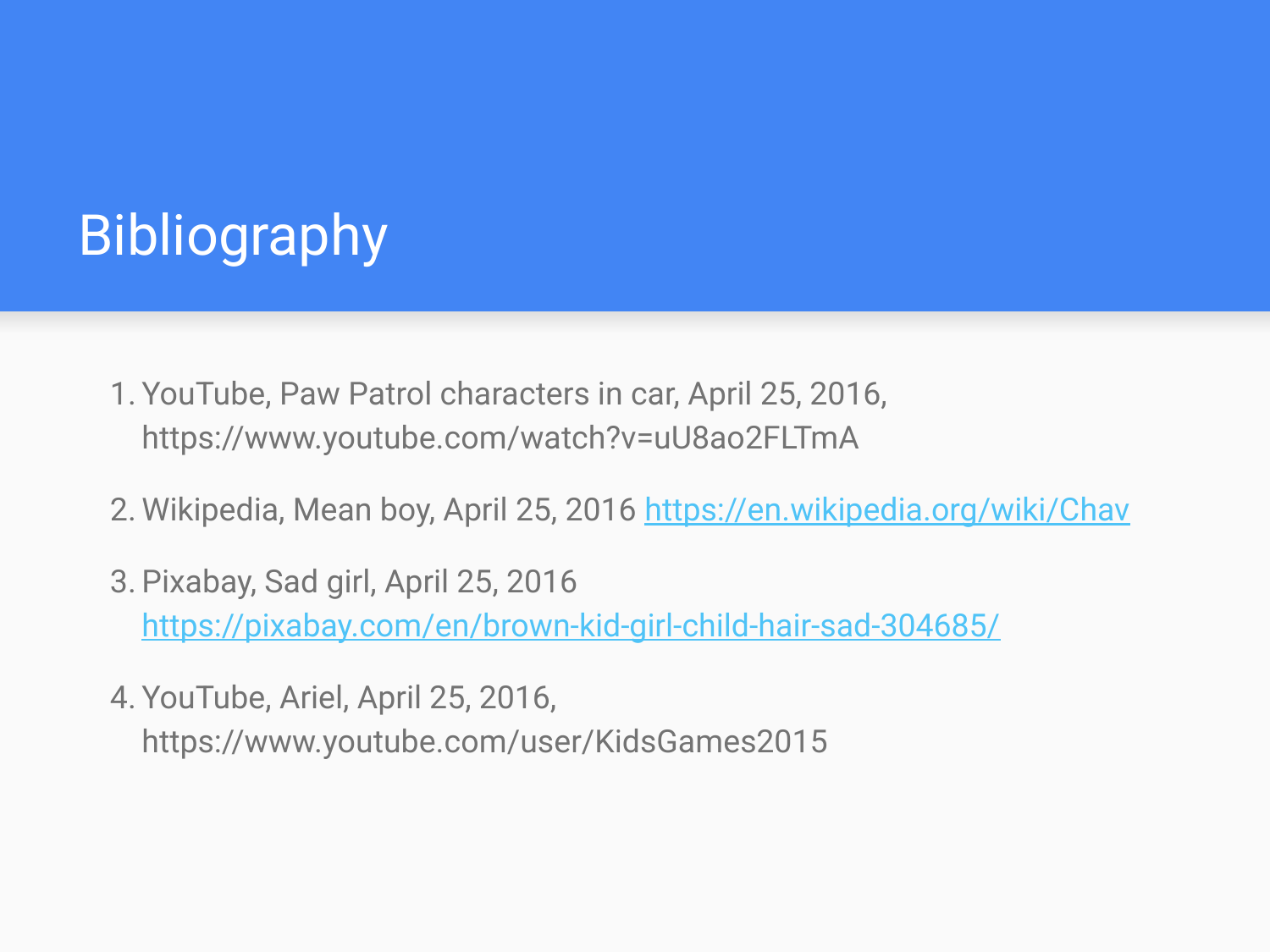

# Bibliography
YouTube, Paw Patrol characters in car, April 25, 2016, https://www.youtube.com/watch?v=uU8ao2FLTmA
Wikipedia, Mean boy, April 25, 2016 https://en.wikipedia.org/wiki/Chav
Pixabay, Sad girl, April 25, 2016 https://pixabay.com/en/brown-kid-girl-child-hair-sad-304685/
YouTube, Ariel, April 25, 2016, https://www.youtube.com/user/KidsGames2015